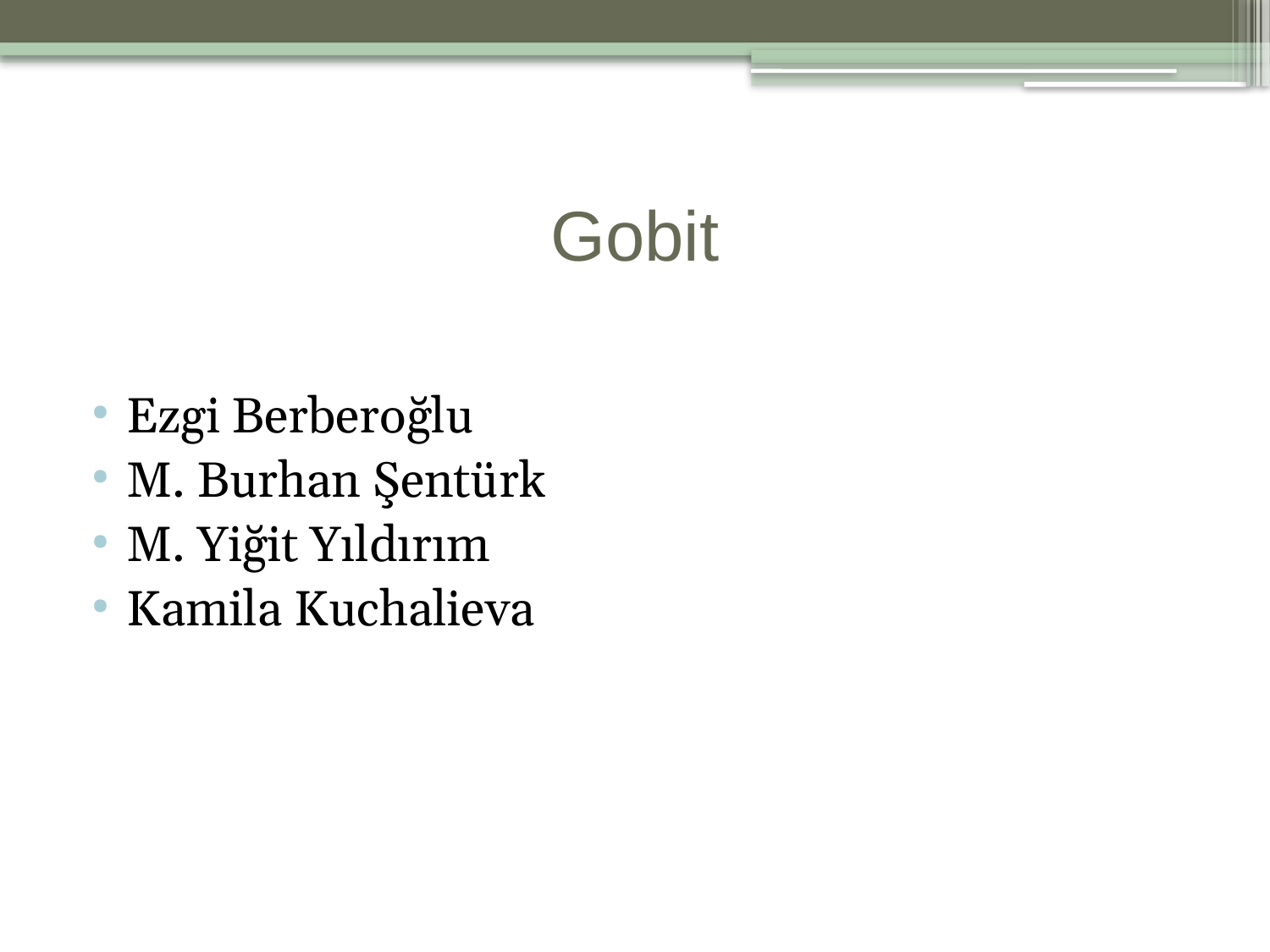

# Gobit

Ezgi Berberoğlu
M. Burhan Şentürk
M. Yiğit Yıldırım
Kamila Kuchalieva